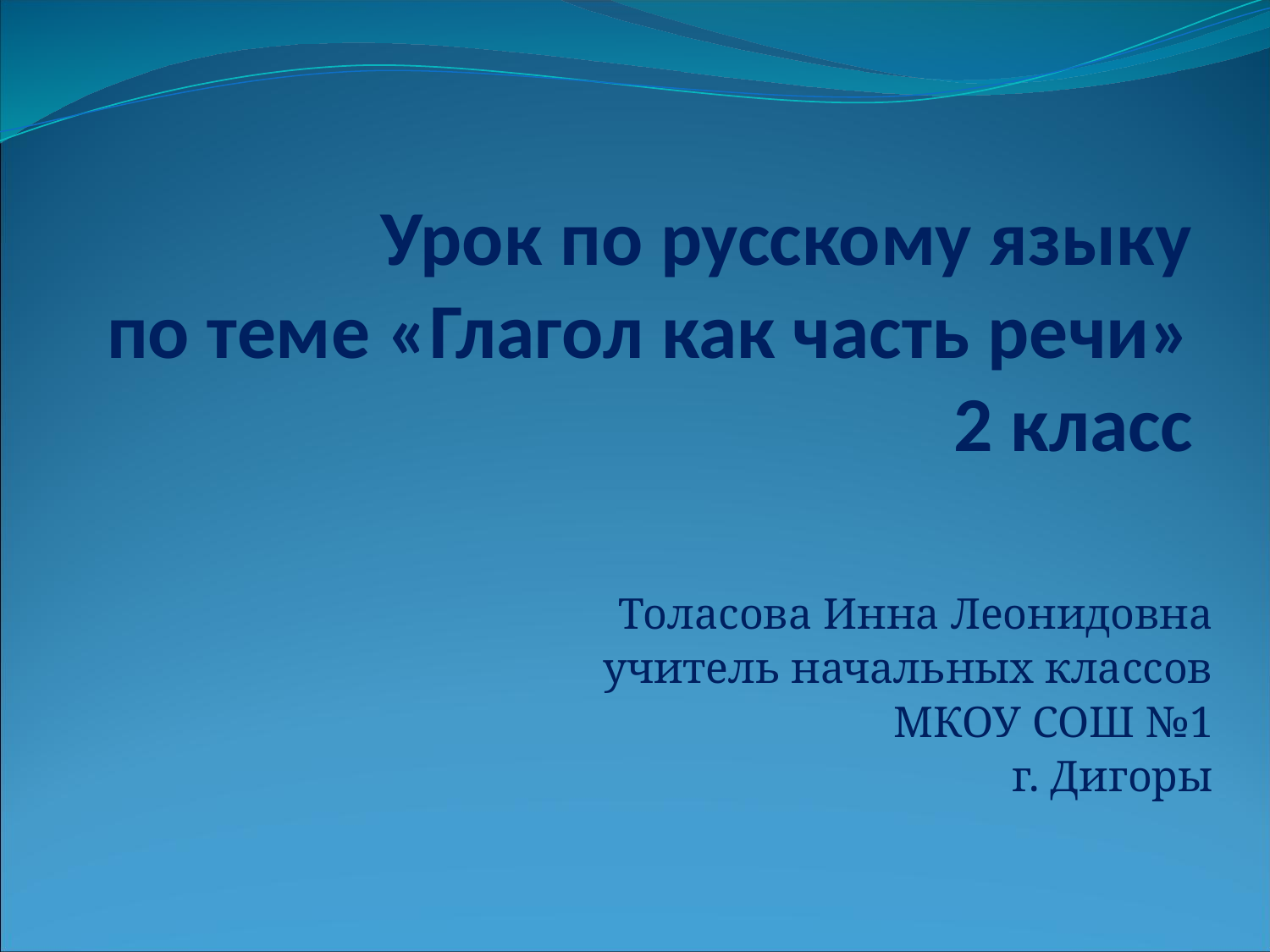

# Урок по русскому языку по теме «Глагол как часть речи» 2 класс
Толасова Инна Леонидовна
учитель начальных классов
МКОУ СОШ №1
г. Дигоры